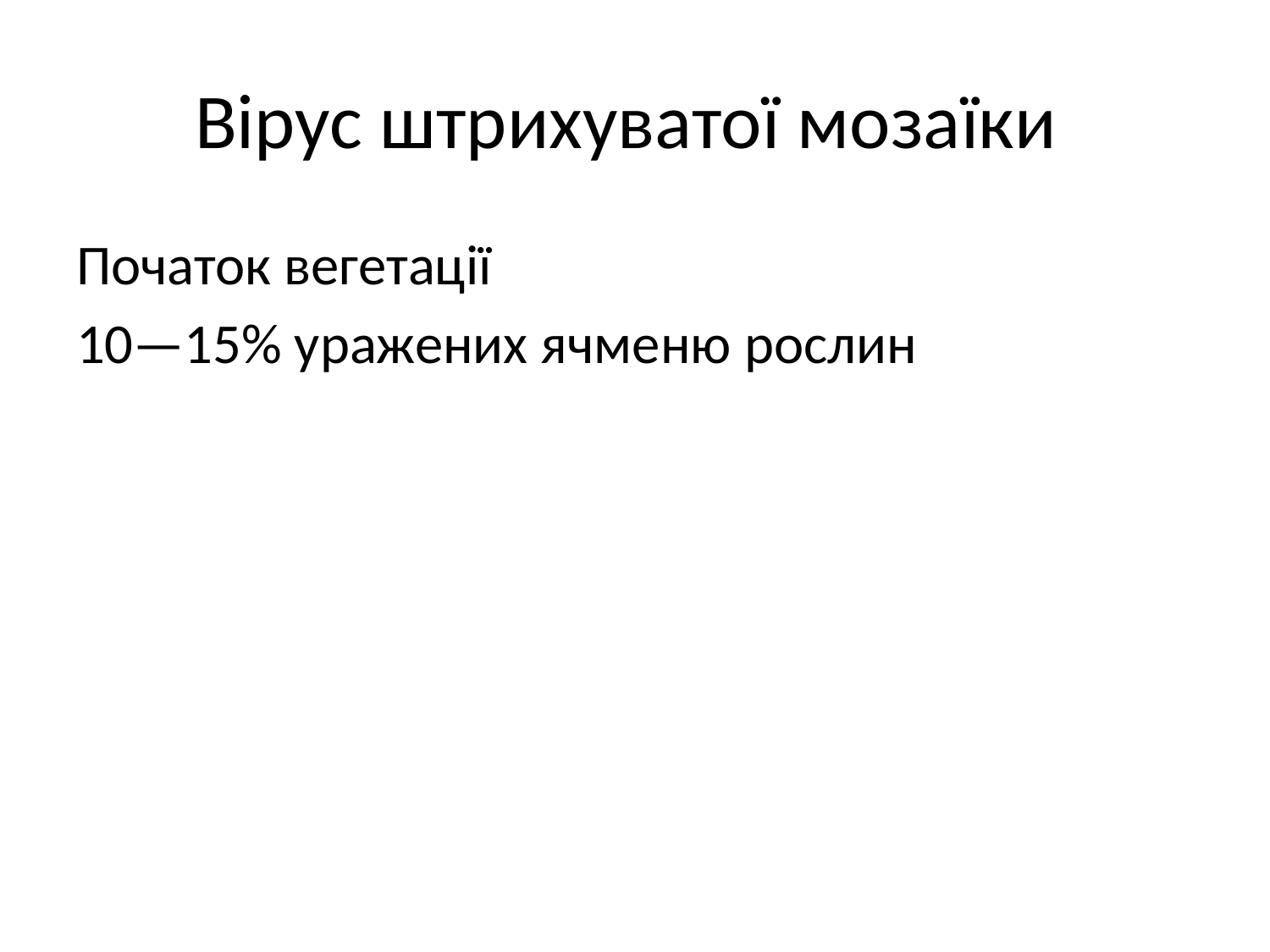

# Вірус штрихуватої мозаїки
Початок вегетації
10—15% уражених ячменю рослин